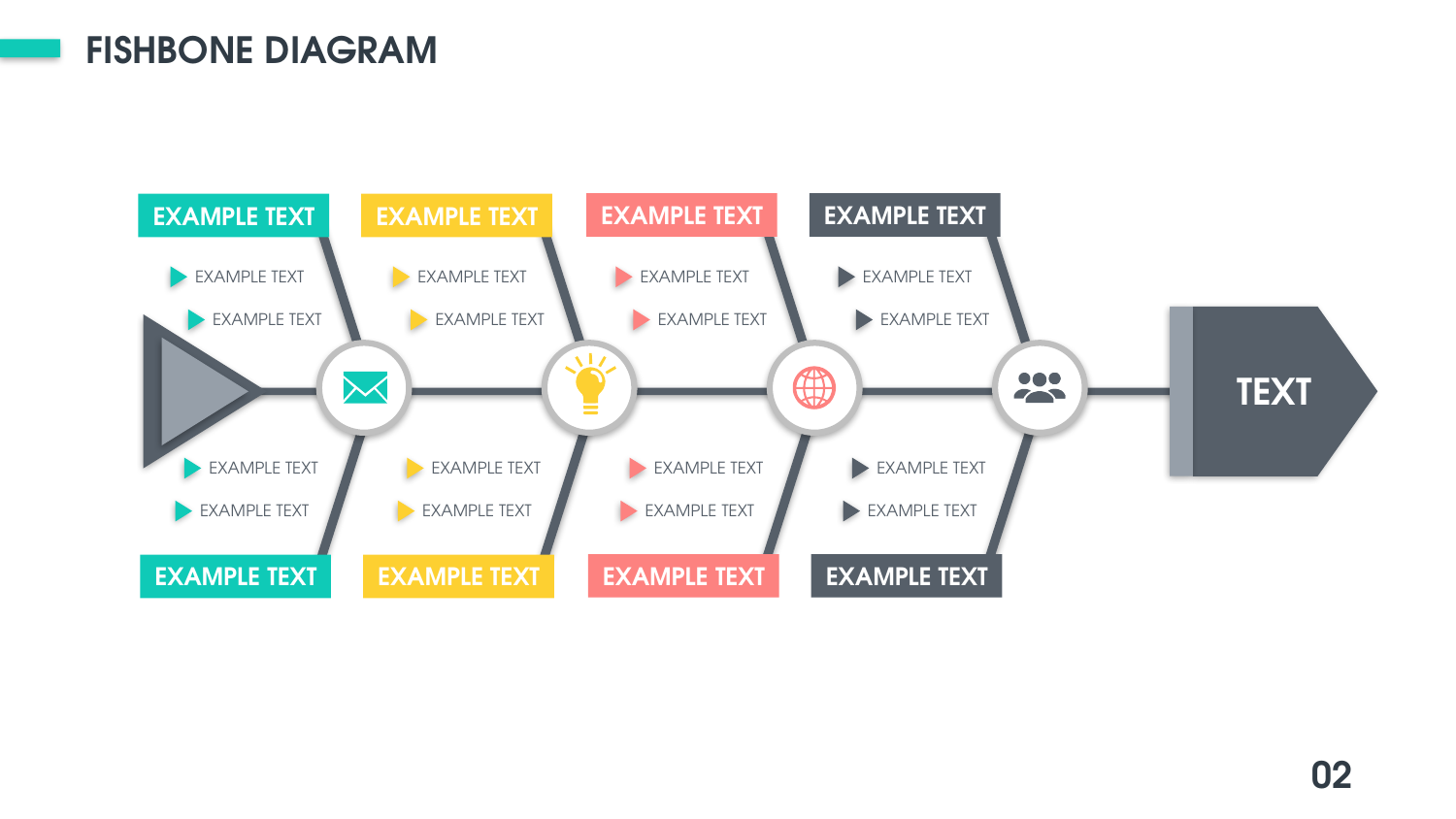

FISHBONE DIAGRAM
EXAMPLE TEXT
EXAMPLE TEXT
EXAMPLE TEXT
EXAMPLE TEXT
EXAMPLE TEXT
EXAMPLE TEXT
EXAMPLE TEXT
EXAMPLE TEXT

EXAMPLE TEXT
EXAMPLE TEXT
EXAMPLE TEXT
EXAMPLE TEXT

TEXT

EXAMPLE TEXT
EXAMPLE TEXT
EXAMPLE TEXT
EXAMPLE TEXT

EXAMPLE TEXT
EXAMPLE TEXT
EXAMPLE TEXT
EXAMPLE TEXT

EXAMPLE TEXT
EXAMPLE TEXT
EXAMPLE TEXT
EXAMPLE TEXT
02